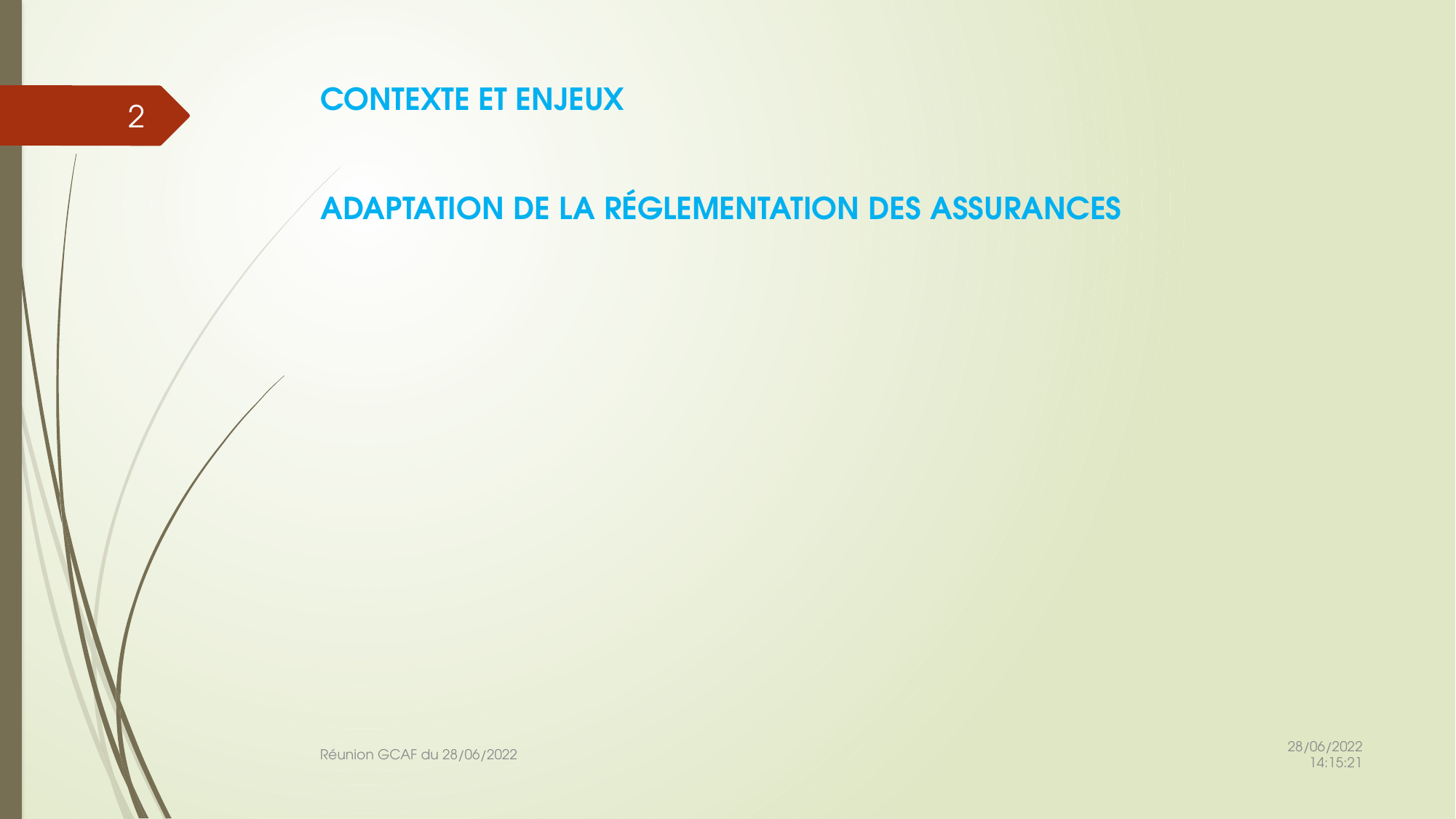

# CONTEXTE ET ENJEUX ADAPTATION DE LA RÉGLEMENTATION DES ASSURANCES
2
28/06/2022 14:15:21
Réunion GCAF du 28/06/2022